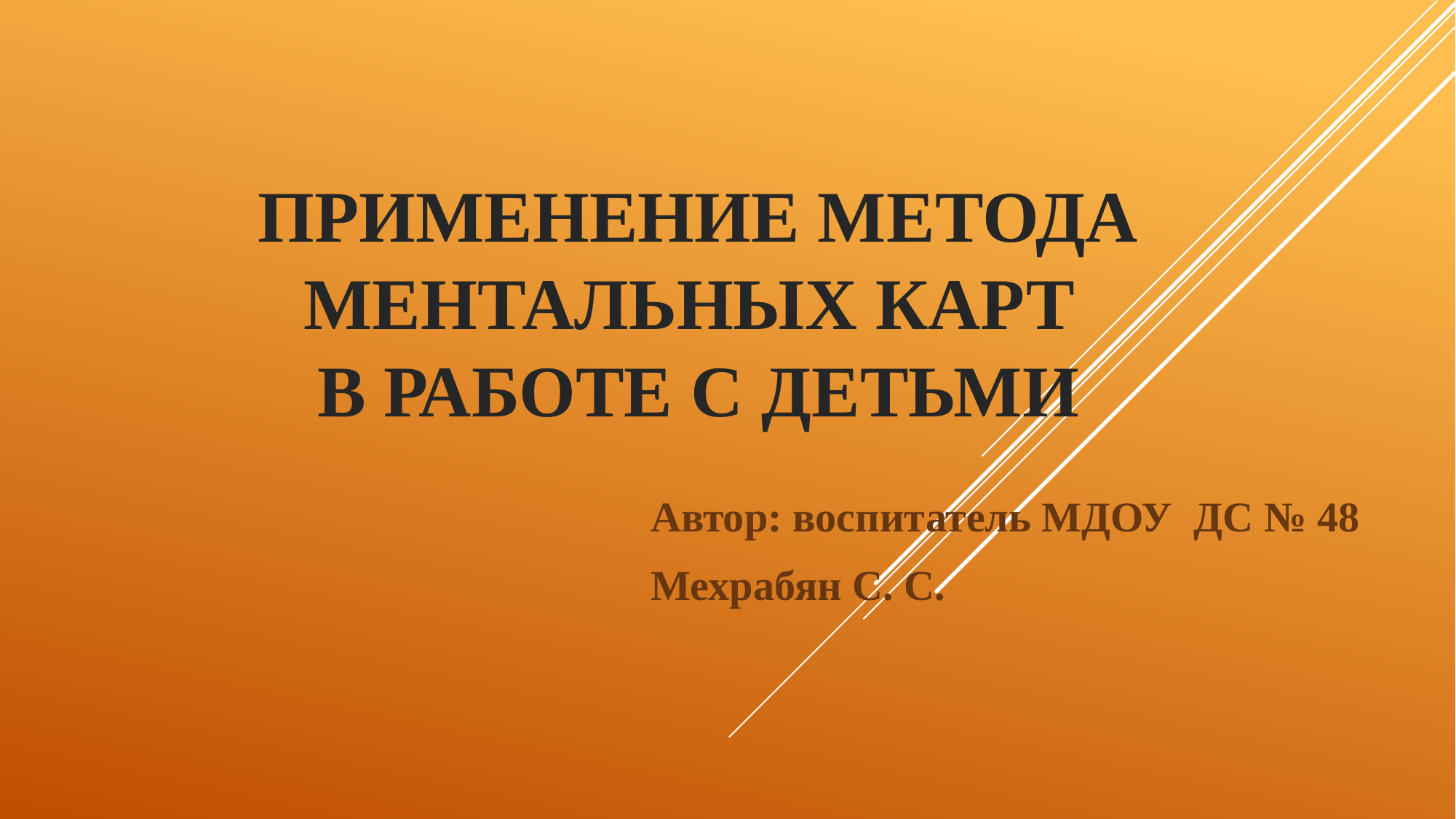

# Применение метода ментальных карт в работе с детьми
Автор: воспитатель МДОУ  ДС № 48
Мехрабян С. С.